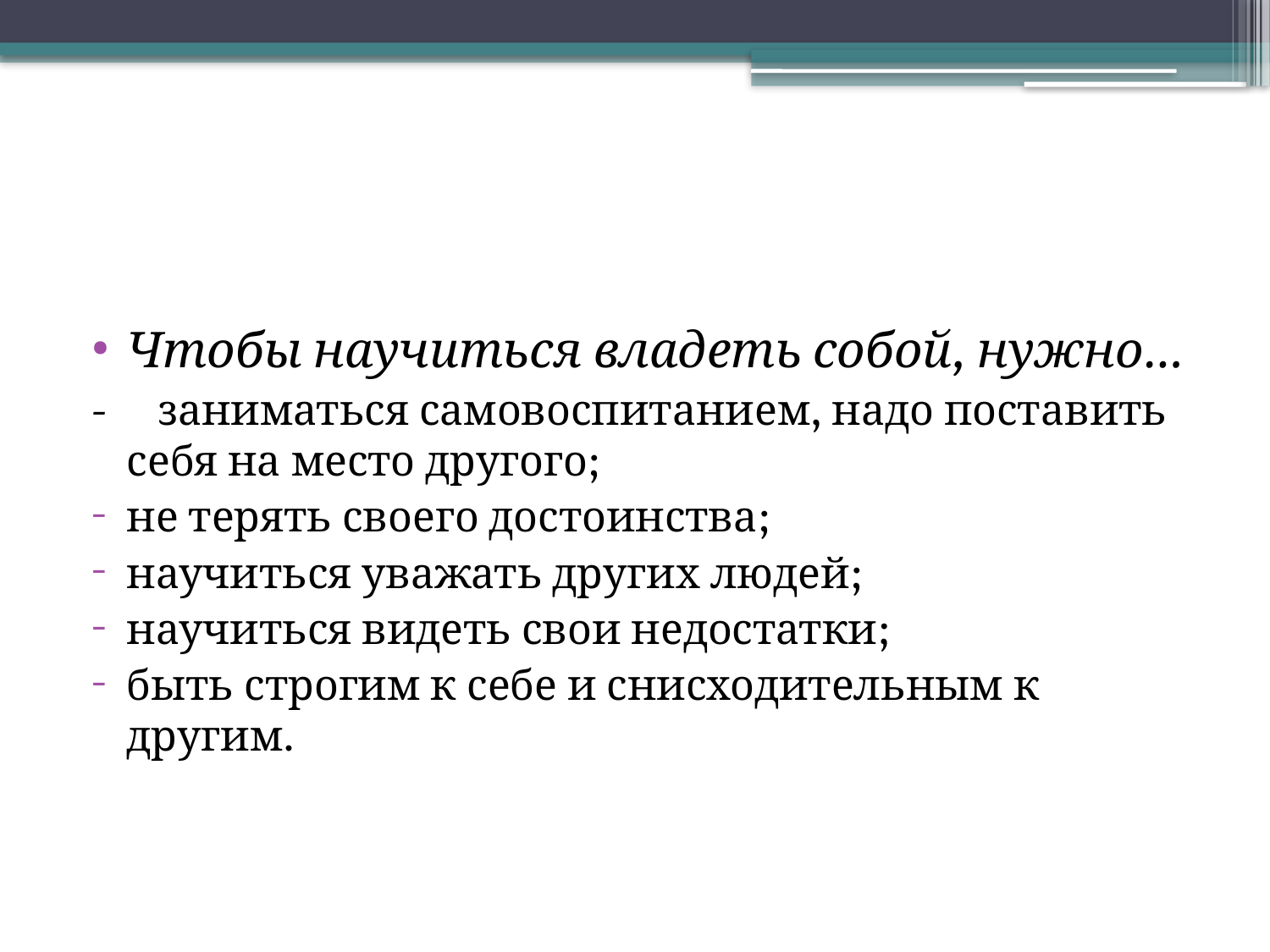

#
Чтобы научиться владеть собой, нужно…
-     заниматься самовоспитанием, надо поставить себя на место другого;
не терять своего достоинства;
научиться уважать других людей;
научиться видеть свои недостатки;
быть строгим к себе и снисходительным к другим.